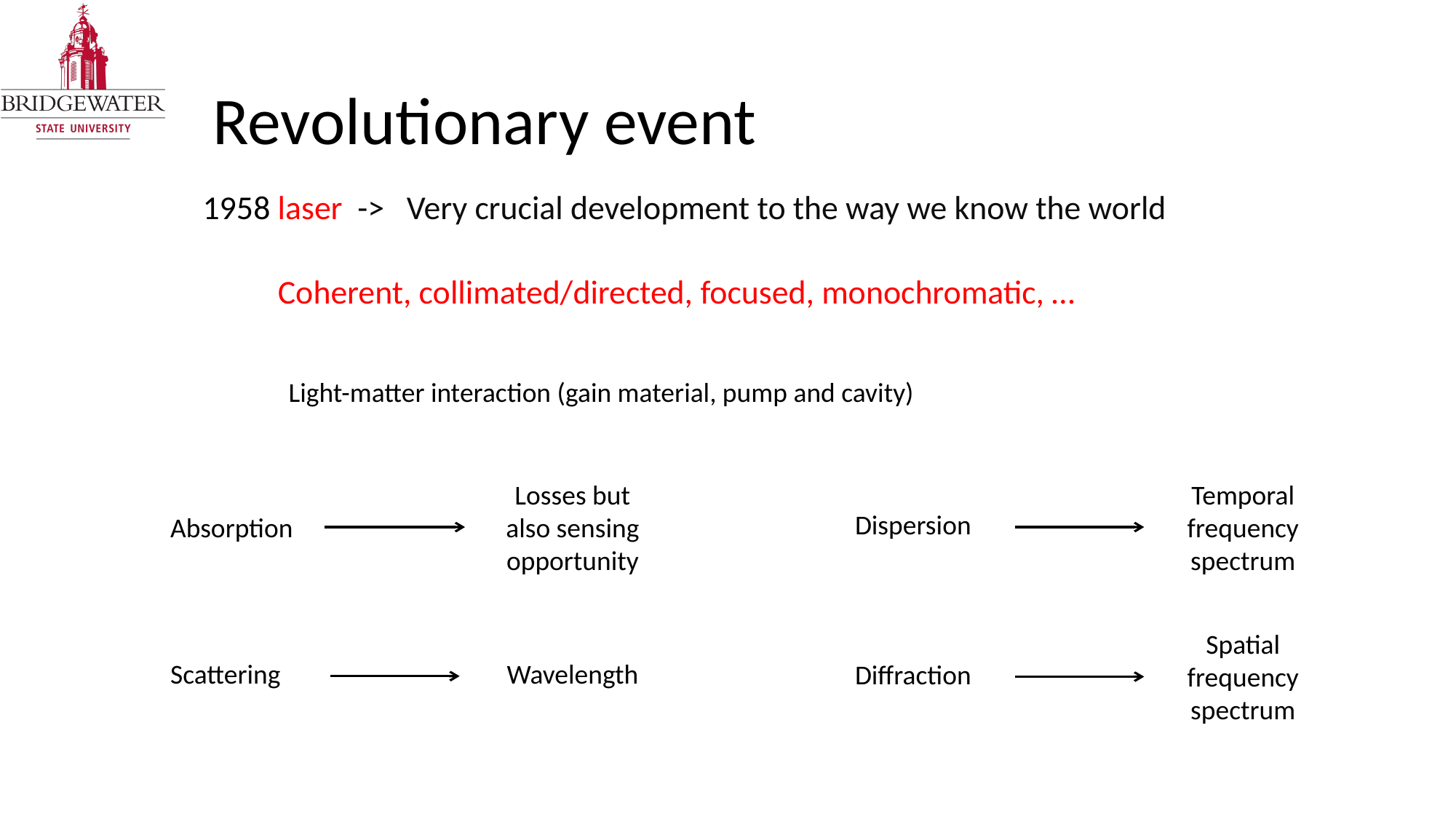

# Revolutionary event
1958 laser  ->   Very crucial development to the way we know the world
Coherent, collimated/directed, focused, monochromatic, …
Light-matter interaction (gain material, pump and cavity)
Losses but also sensing opportunity
Temporal frequency spectrum
Dispersion
Absorption
Spatial frequency spectrum
Scattering
Wavelength
Diffraction